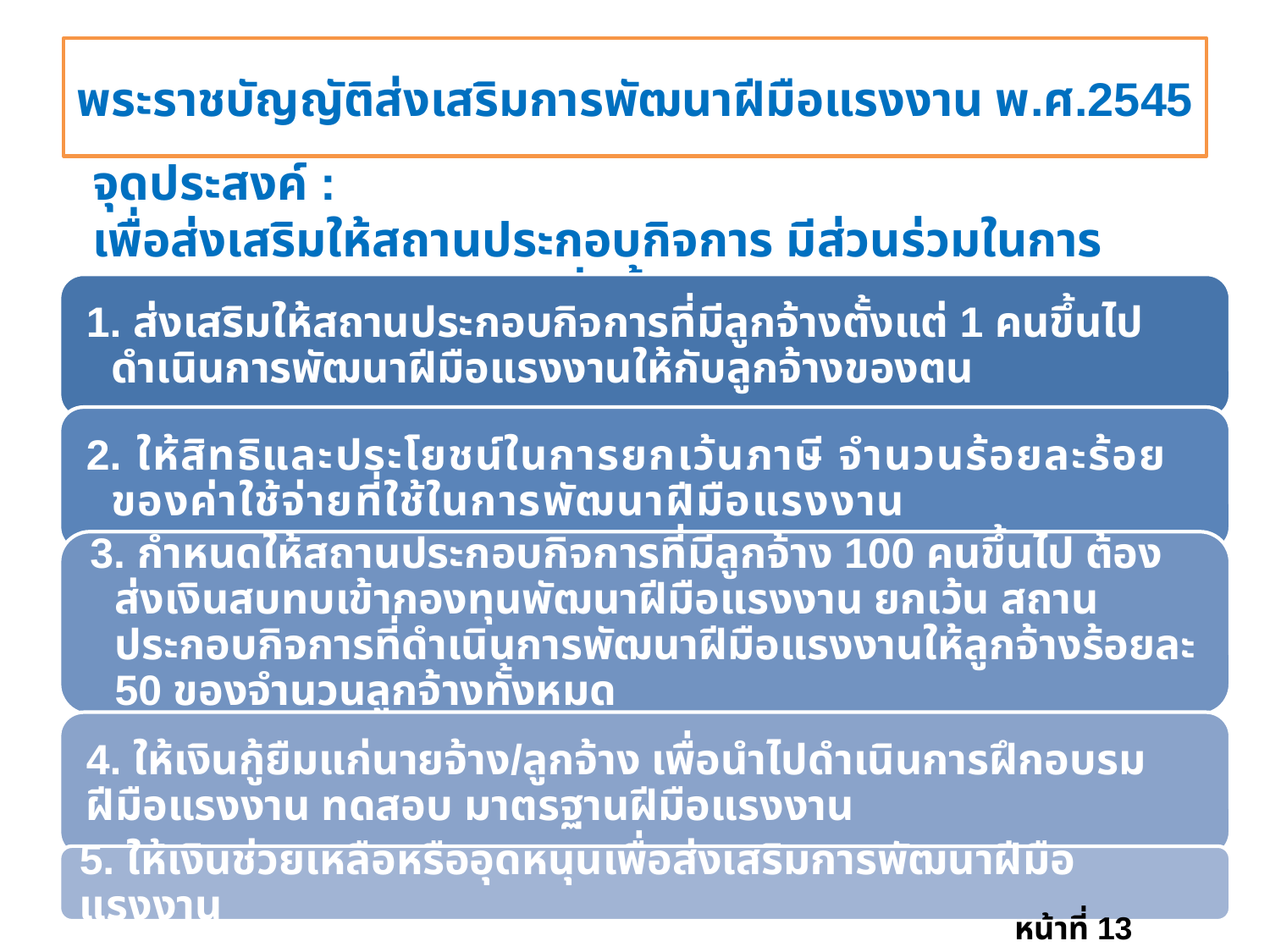

# พระราชบัญญัติส่งเสริมการพัฒนาฝีมือแรงงาน พ.ศ.2545
จุดประสงค์ :
เพื่อส่งเสริมให้สถานประกอบกิจการ มีส่วนร่วมในการพัฒนาฝีมือแรงงานมากยิ่งขึ้น โดย
1. ส่งเสริมให้สถานประกอบกิจการที่มีลูกจ้างตั้งแต่ 1 คนขึ้นไป  ดำเนินการพัฒนาฝีมือแรงงานให้กับลูกจ้างของตน
2. ให้สิทธิและประโยชน์ในการยกเว้นภาษี จำนวนร้อยละร้อย ของค่าใช้จ่ายที่ใช้ในการพัฒนาฝีมือแรงงาน
3. กำหนดให้สถานประกอบกิจการที่มีลูกจ้าง 100 คนขึ้นไป ต้องส่งเงินสบทบเข้ากองทุนพัฒนาฝีมือแรงงาน ยกเว้น สถานประกอบกิจการที่ดำเนินการพัฒนาฝีมือแรงงานให้ลูกจ้างร้อยละ 50 ของจำนวนลูกจ้างทั้งหมด
4. ให้เงินกู้ยืมแก่นายจ้าง/ลูกจ้าง เพื่อนำไปดำเนินการฝึกอบรมฝีมือแรงงาน ทดสอบ มาตรฐานฝีมือแรงงาน
5. ให้เงินช่วยเหลือหรืออุดหนุนเพื่อส่งเสริมการพัฒนาฝีมือแรงงาน
13
 หน้าที่ 13